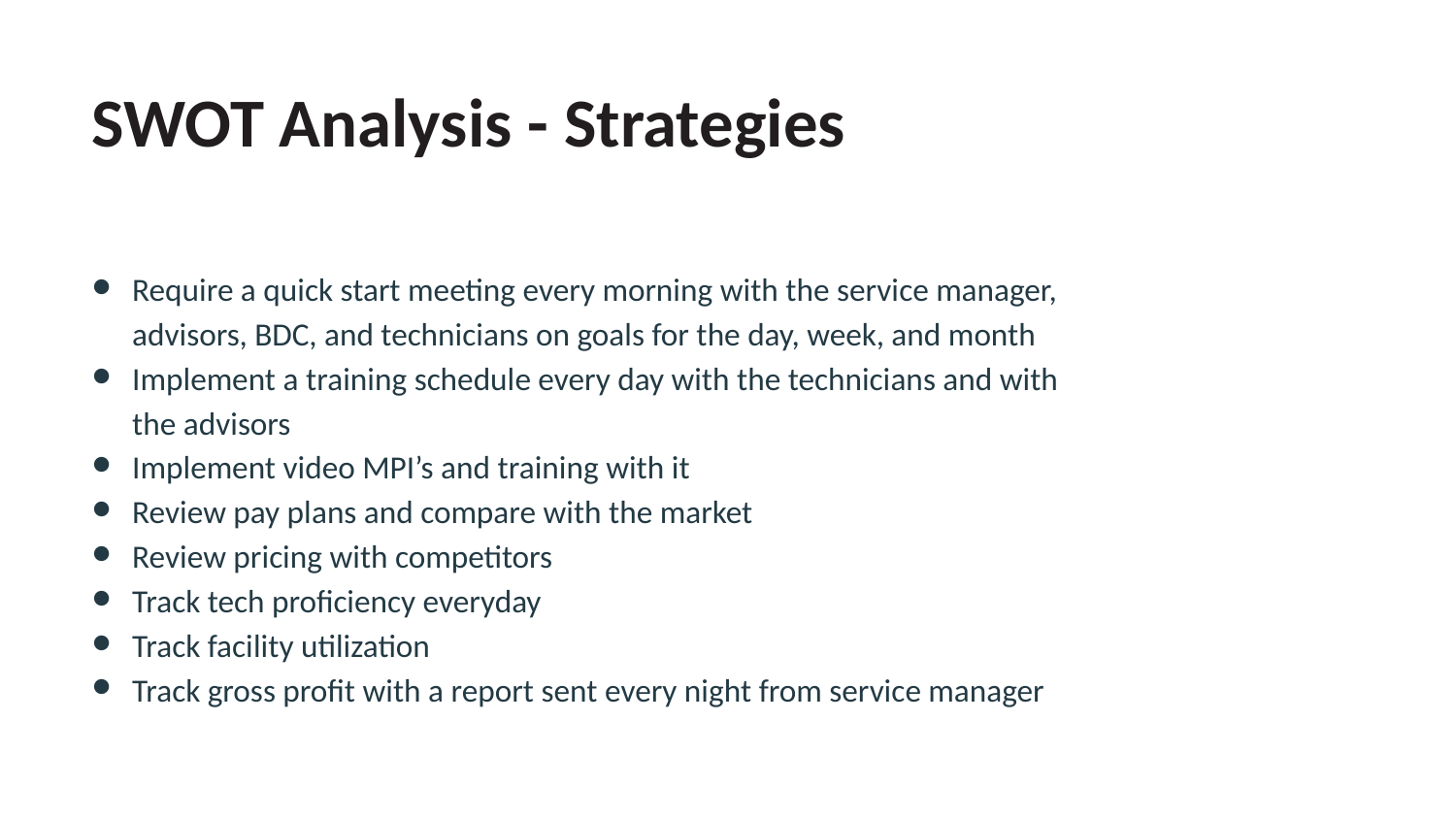

# SWOT Analysis - Strategies

Require a quick start meeting every morning with the service manager, advisors, BDC, and technicians on goals for the day, week, and month
Implement a training schedule every day with the technicians and with the advisors
Implement video MPI’s and training with it
Review pay plans and compare with the market
Review pricing with competitors
Track tech proficiency everyday
Track facility utilization
Track gross profit with a report sent every night from service manager